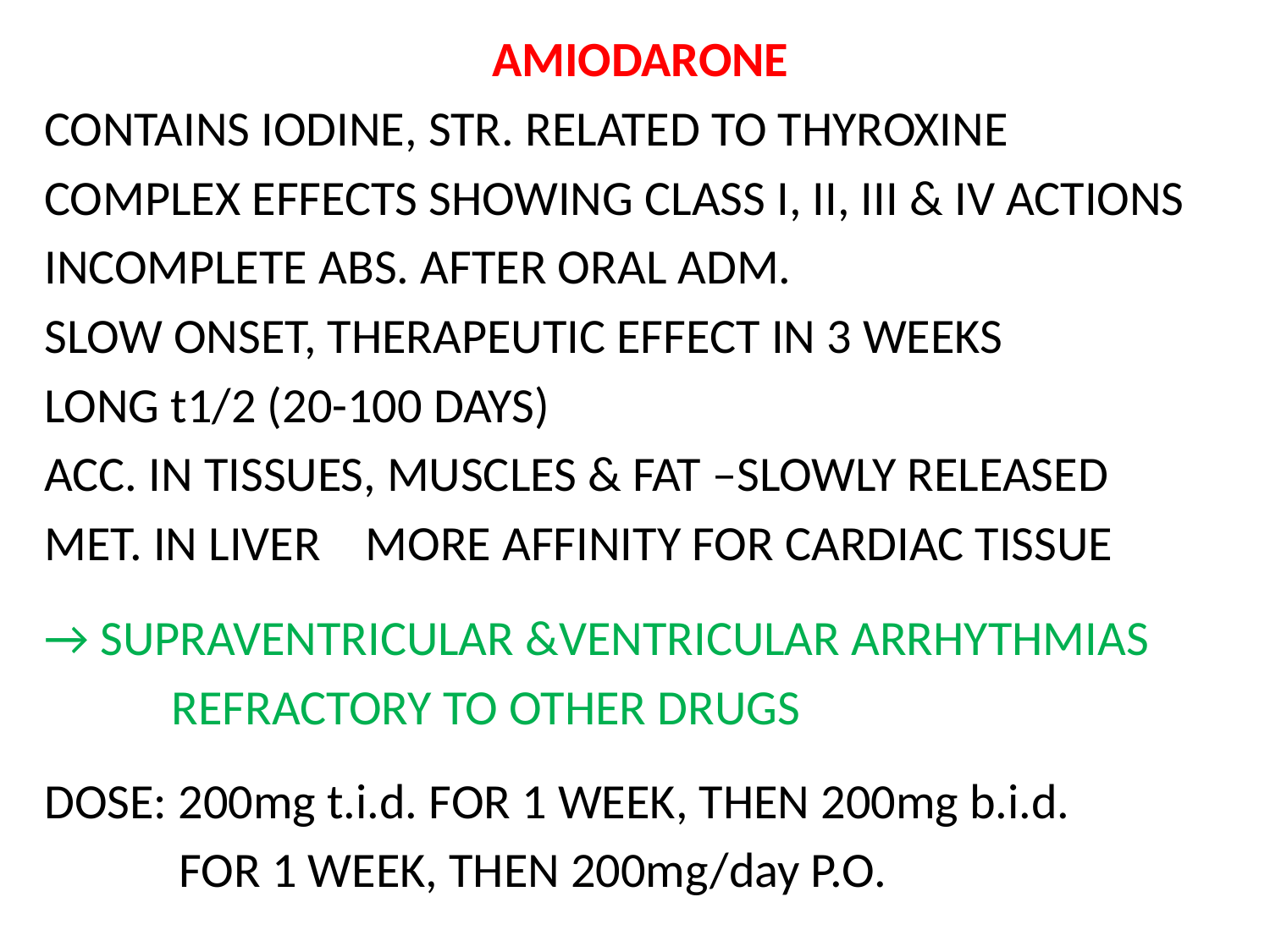

AMIODARONE
CONTAINS IODINE, STR. RELATED TO THYROXINE
COMPLEX EFFECTS SHOWING CLASS I, II, III & IV ACTIONS
INCOMPLETE ABS. AFTER ORAL ADM.
SLOW ONSET, THERAPEUTIC EFFECT IN 3 WEEKS
LONG t1/2 (20-100 DAYS)
ACC. IN TISSUES, MUSCLES & FAT –SLOWLY RELEASED
MET. IN LIVER    MORE AFFINITY FOR CARDIAC TISSUE

→ SUPRAVENTRICULAR &VENTRICULAR ARRHYTHMIAS
	REFRACTORY TO OTHER DRUGS

DOSE: 200mg t.i.d. FOR 1 WEEK, THEN 200mg b.i.d.
            FOR 1 WEEK, THEN 200mg/day P.O.